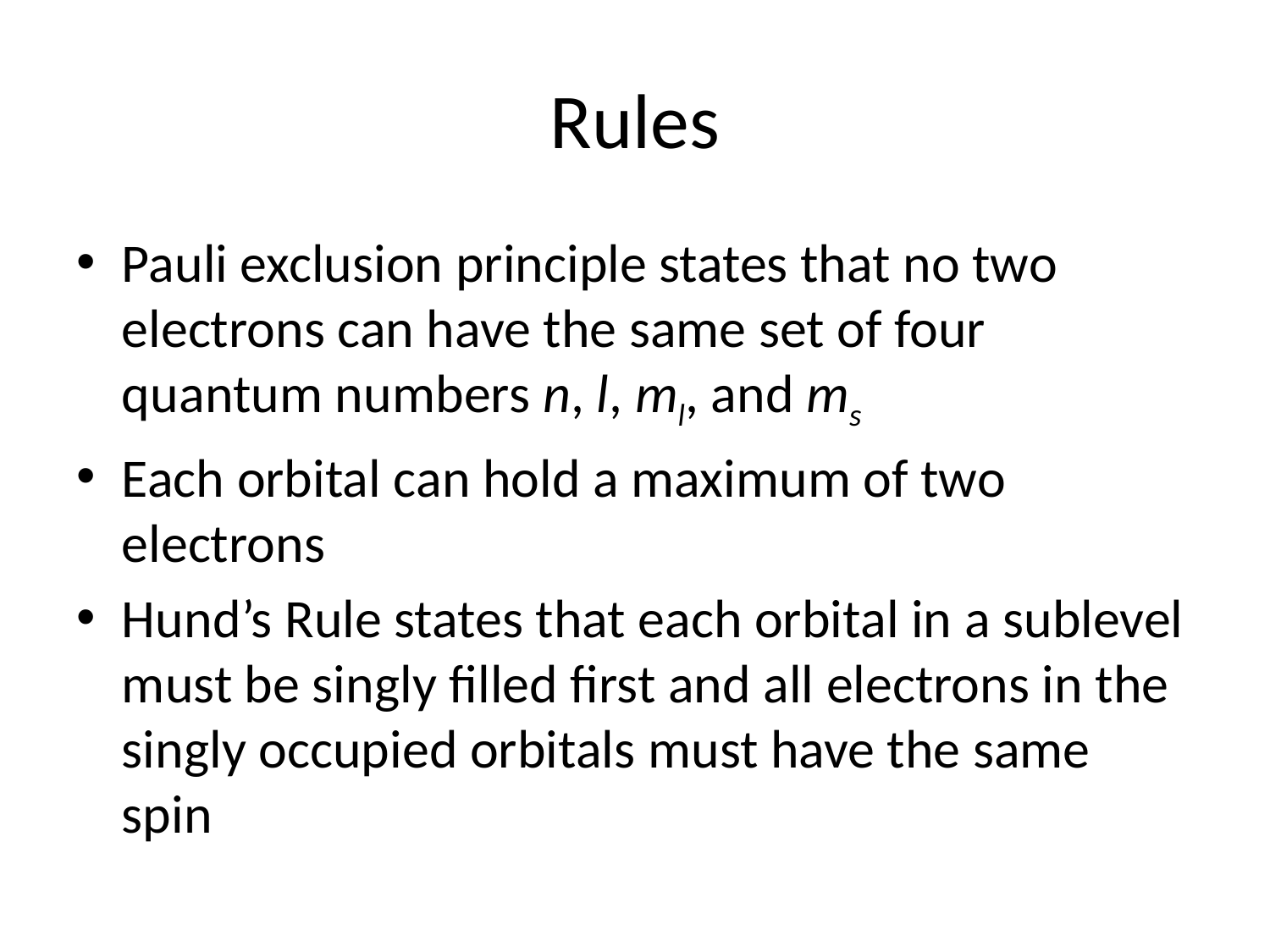

# Rules
Pauli exclusion principle states that no two electrons can have the same set of four quantum numbers n, l, ml, and ms
Each orbital can hold a maximum of two electrons
Hund’s Rule states that each orbital in a sublevel must be singly filled first and all electrons in the singly occupied orbitals must have the same spin